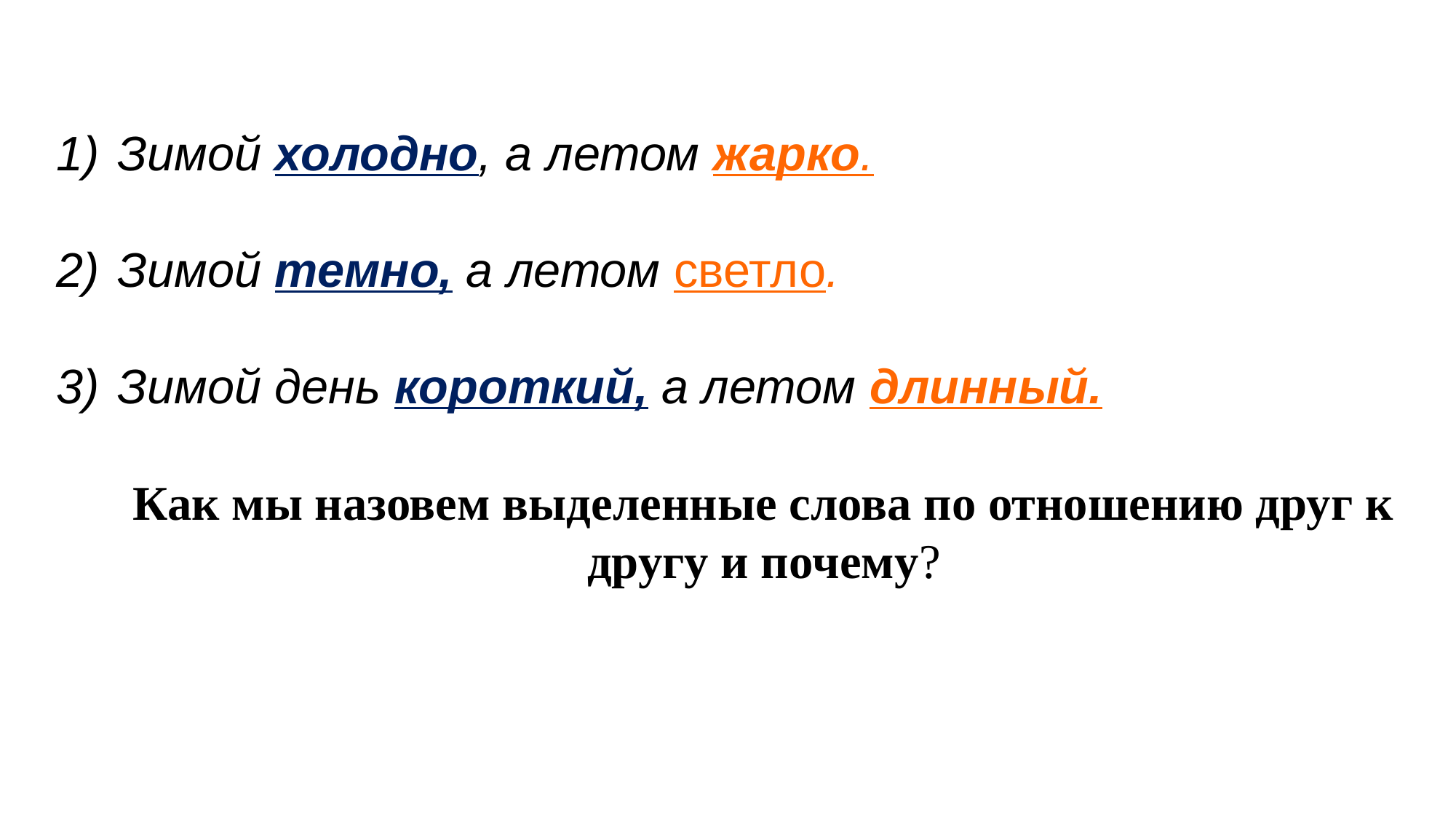

Зимой холодно, а летом жарко.

Зимой темно, а летом светло.

Зимой день короткий, а летом длинный.

     Как мы назовем выделенные слова по отношению друг к другу и почему?